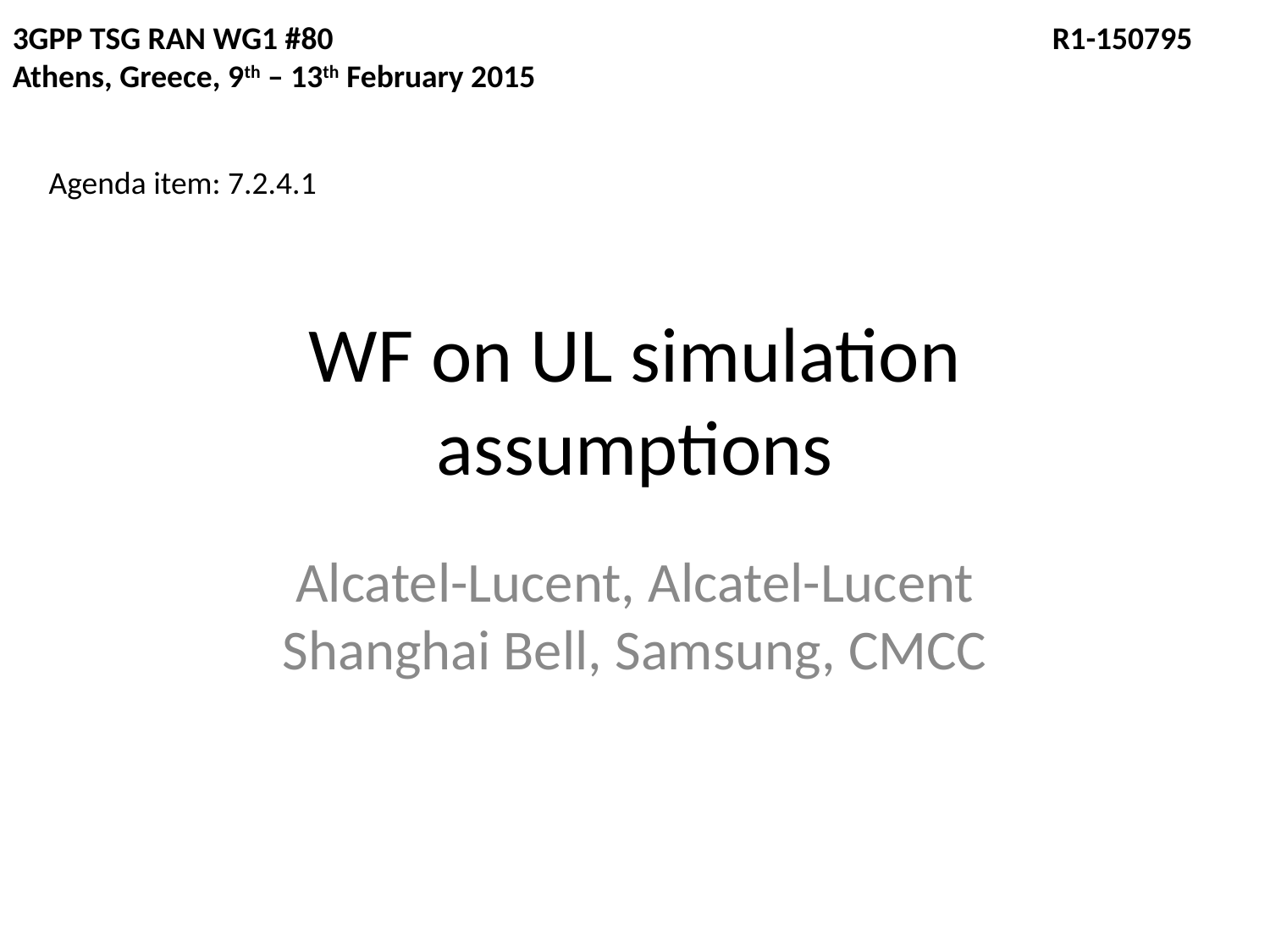

3GPP TSG RAN WG1 #80					                     R1-150795
Athens, Greece, 9th – 13th February 2015
Agenda item: 7.2.4.1
# WF on UL simulation assumptions
Alcatel-Lucent, Alcatel-Lucent Shanghai Bell, Samsung, CMCC